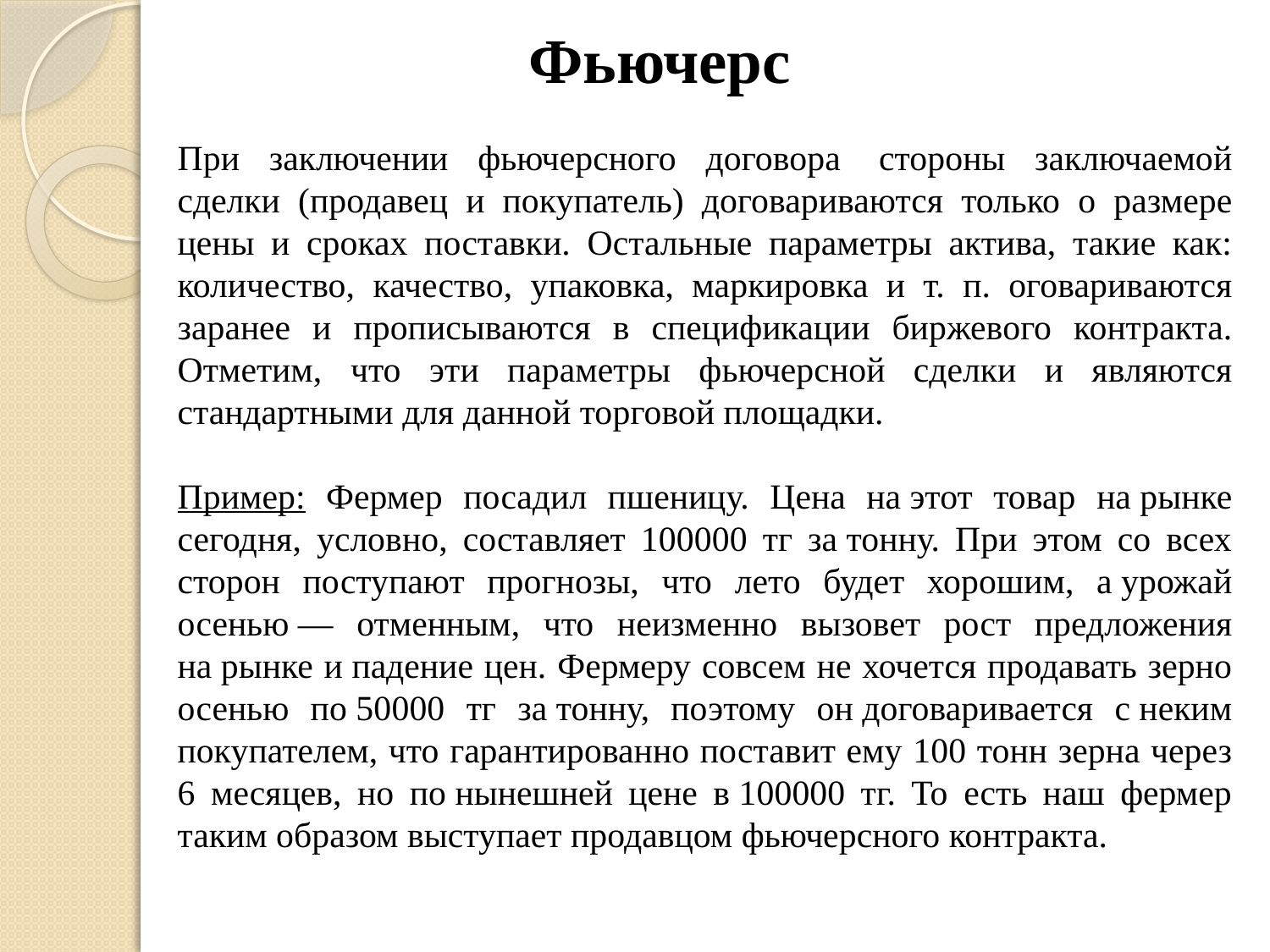

# Фьючерс

При заключении фьючерсного договора  стороны заключаемой сделки (продавец и покупатель) договариваются только о размере цены и сроках поставки. Остальные параметры актива, такие как: количество, качество, упаковка, маркировка и т. п. оговариваются заранее и прописываются в спецификации биржевого контракта. Отметим, что эти параметры фьючерсной сделки и являются стандартными для данной торговой площадки.

Пример: Фермер посадил пшеницу. Цена на этот товар на рынке сегодня, условно, составляет 100000 тг за тонну. При этом со всех сторон поступают прогнозы, что лето будет хорошим, а урожай осенью — отменным, что неизменно вызовет рост предложения на рынке и падение цен. Фермеру совсем не хочется продавать зерно осенью по 50000 тг за тонну, поэтому он договаривается с неким покупателем, что гарантированно поставит ему 100 тонн зерна через 6 месяцев, но по нынешней цене в 100000 тг. То есть наш фермер таким образом выступает продавцом фьючерсного контракта.